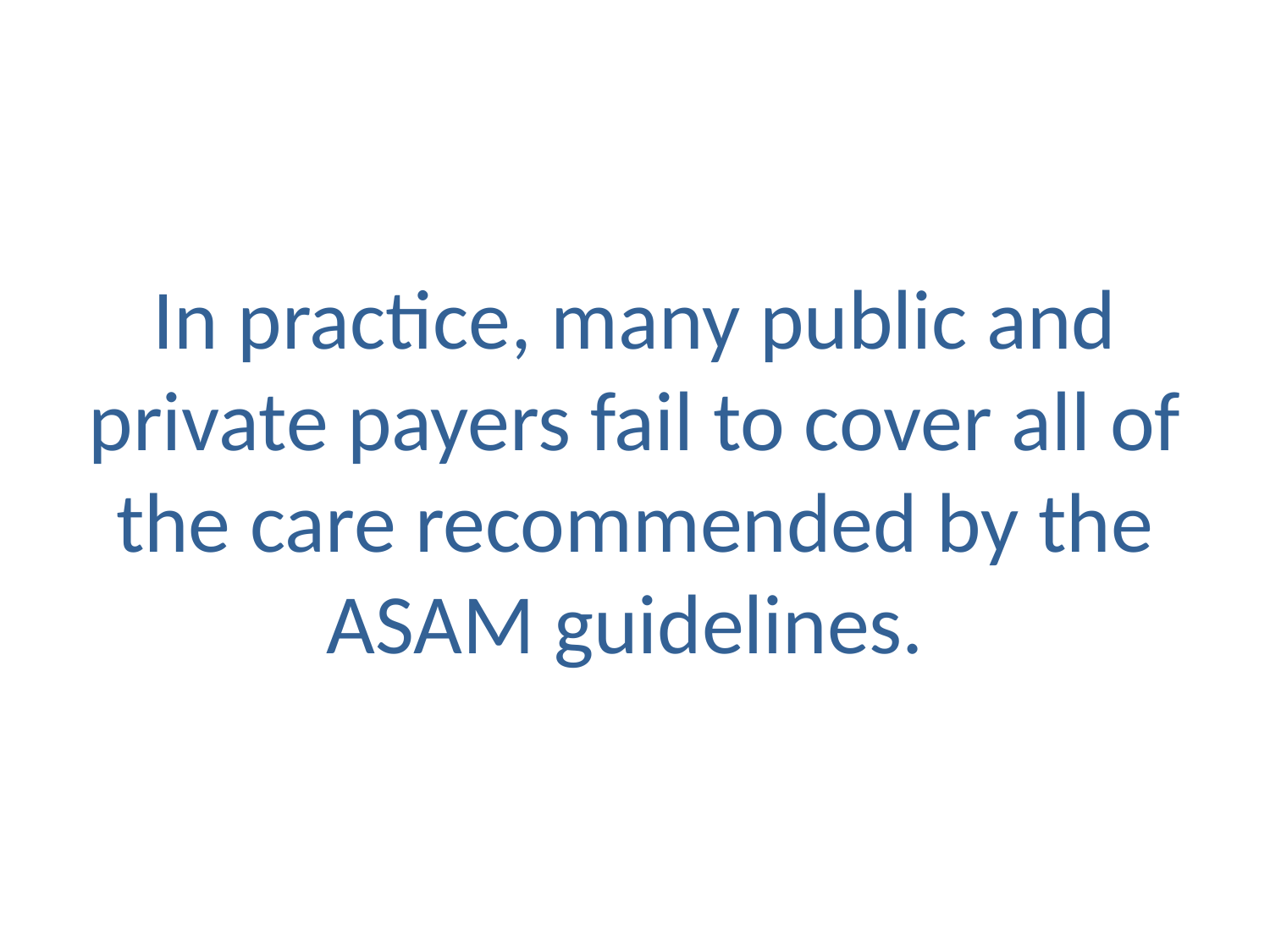

#
In practice, many public and private payers fail to cover all of the care recommended by the ASAM guidelines.